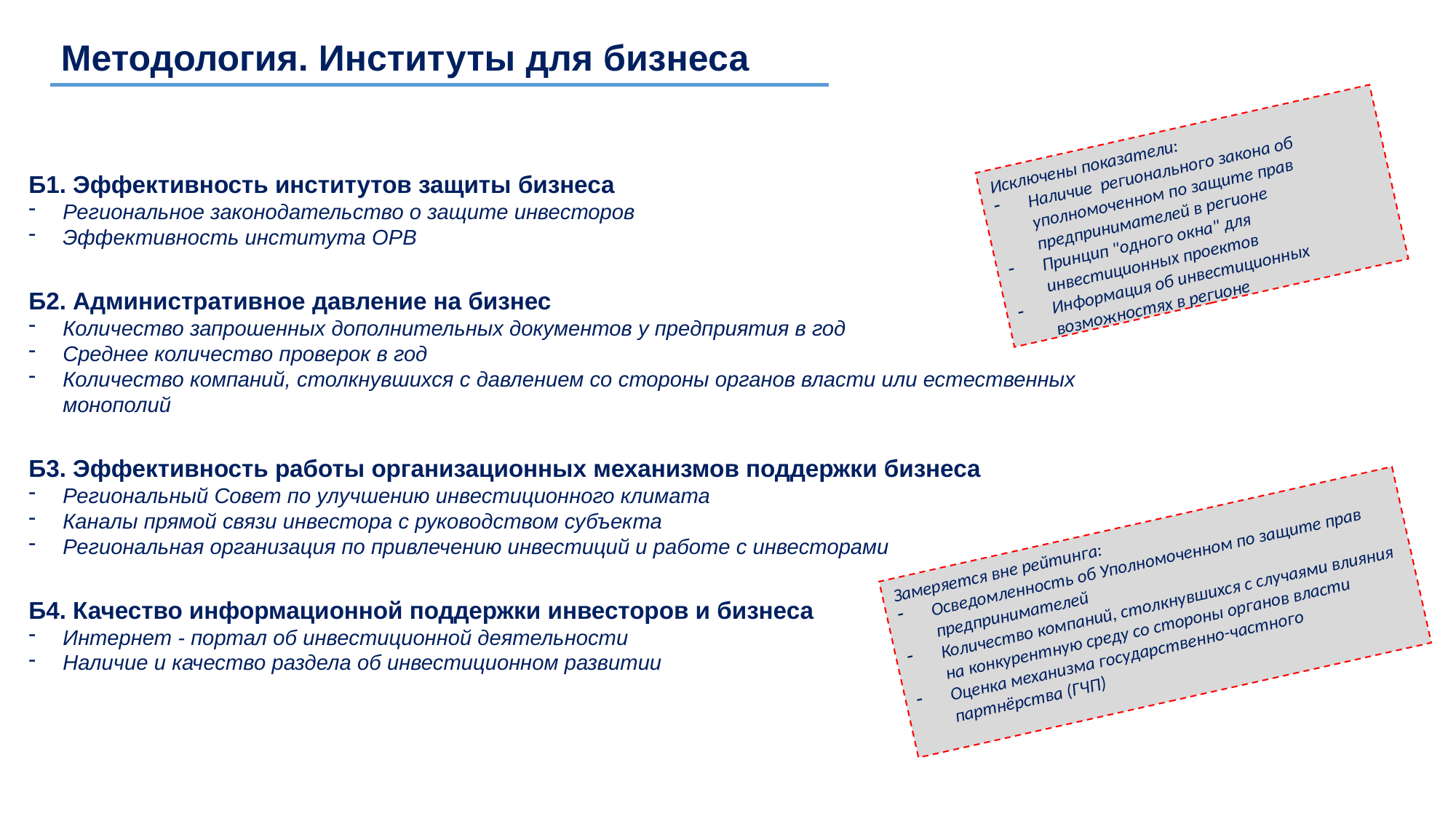

Методология. Институты для бизнеса
Исключены показатели:
Наличие  регионального закона об уполномоченном по защите прав предпринимателей в регионе
Принцип "одного окна" для инвестиционных проектов
Информация об инвестиционных возможностях в регионе
Б1. Эффективность институтов защиты бизнеса
Региональное законодательство о защите инвесторов
Эффективность института ОРВ

Б2. Административное давление на бизнес
Количество запрошенных дополнительных документов у предприятия в год
Среднее количество проверок в год
Количество компаний, столкнувшихся с давлением со стороны органов власти или естественных монополий

Б3. Эффективность работы организационных механизмов поддержки бизнеса
Региональный Совет по улучшению инвестиционного климата
Каналы прямой связи инвестора с руководством субъекта
Региональная организация по привлечению инвестиций и работе с инвесторами

Б4. Качество информационной поддержки инвесторов и бизнеса
Интернет - портал об инвестиционной деятельности
Наличие и качество раздела об инвестиционном развитии

Замеряется вне рейтинга:
Осведомленность об Уполномоченном по защите прав предпринимателей
Количество компаний, столкнувшихся с случаями влияния на конкурентную среду со стороны органов власти
Оценка механизма государственно-частного партнёрства (ГЧП)